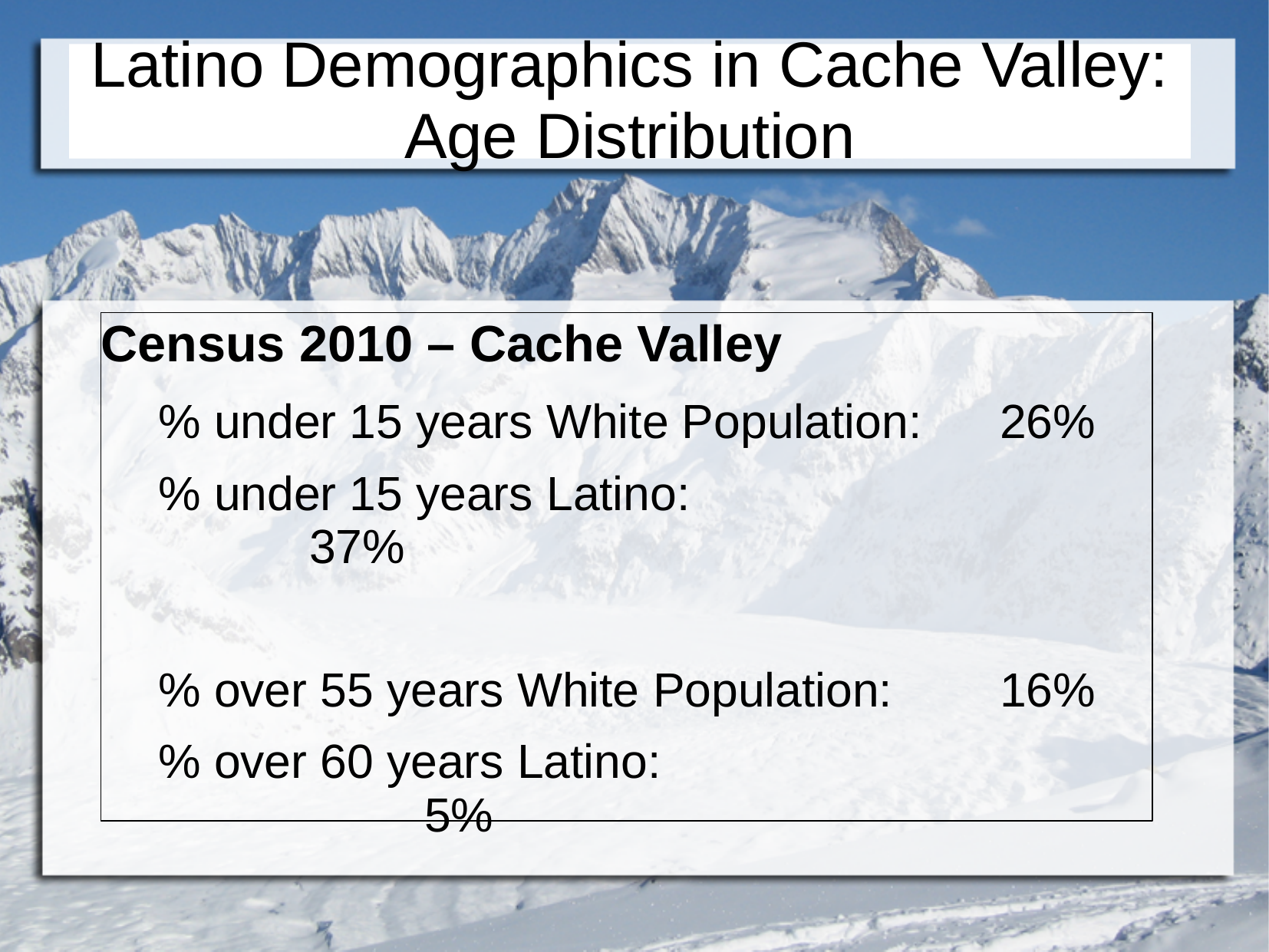

# Latino Demographics in Cache Valley: Age Distribution
Census 2010 – Cache Valley
% under 15 years White Population: 	26%
% under 15 years Latino:					37%

% over 55 years White Population: 	16%
% over 60 years Latino:						5%